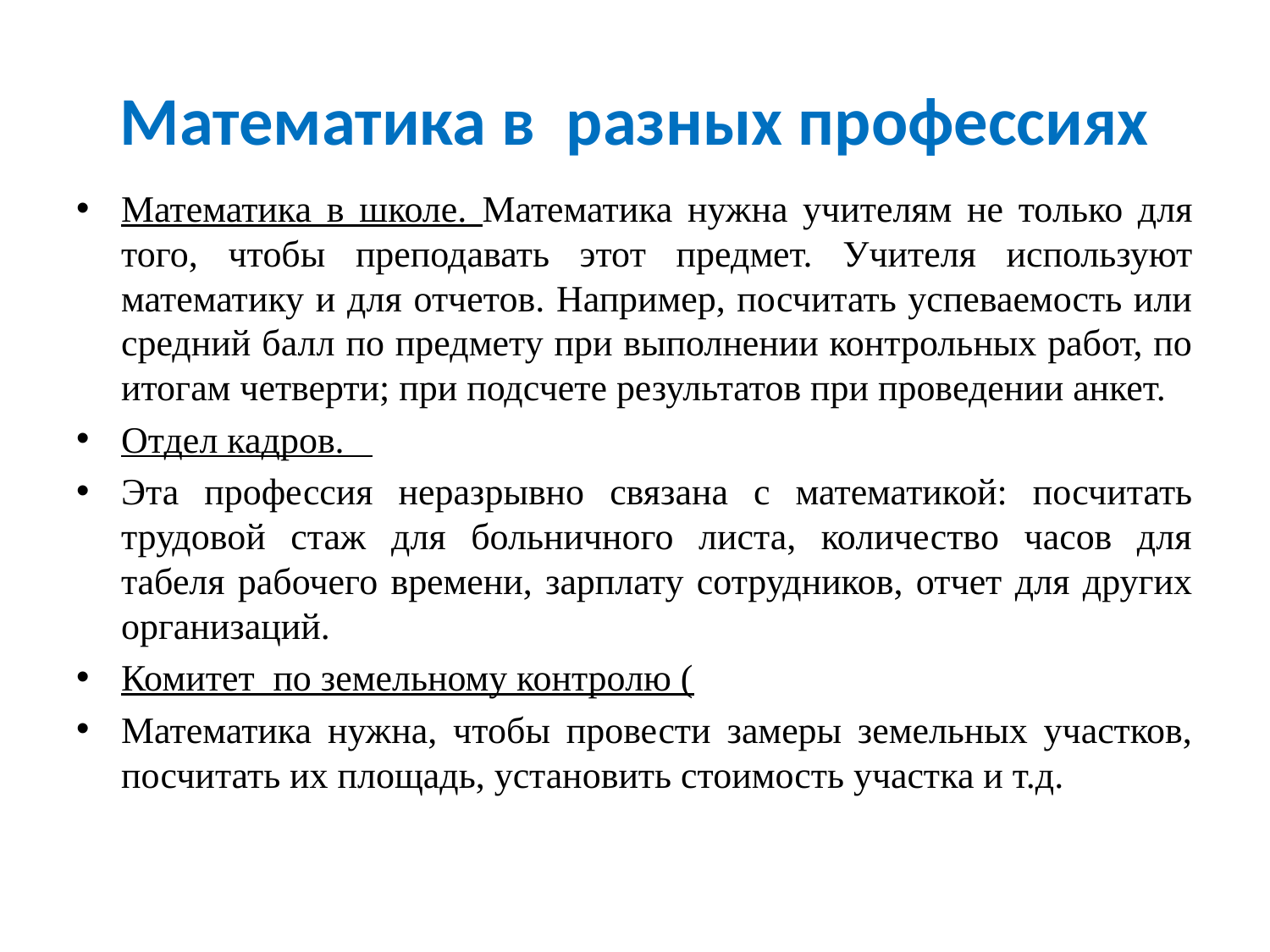

# Математика в  разных профессиях
Математика в школе. Математика нужна учителям не только для того, чтобы преподавать этот предмет. Учителя используют математику и для отчетов. Например, посчитать успеваемость или средний балл по предмету при выполнении контрольных работ, по итогам четверти; при подсчете результатов при проведении анкет.
Отдел кадров.
Эта профессия неразрывно связана с математикой: посчитать трудовой стаж для больничного листа, количество часов для табеля рабочего времени, зарплату сотрудников, отчет для других организаций.
Комитет  по земельному контролю (
Математика нужна, чтобы провести замеры земельных участков, посчитать их площадь, установить стоимость участка и т.д.